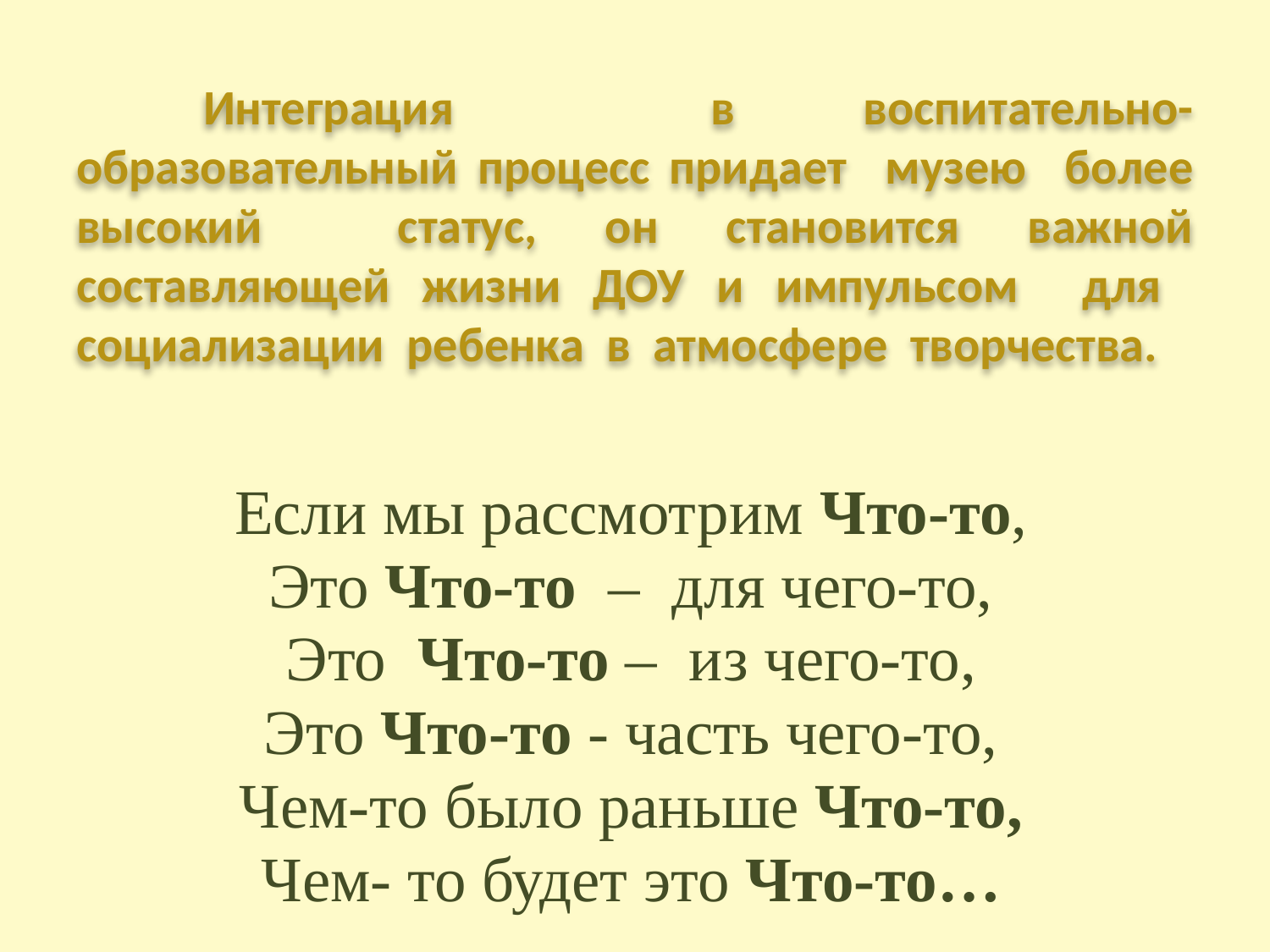

# Интеграция  в воспитательно-образовательный процесс придает  музею  более высокий  статус, он становится важной составляющей жизни ДОУ и импульсом  для  социализации  ребенка  в  атмосфере  творчества.

Если мы рассмотрим Что-то,
Это Что-то  –  для чего-то,
Это  Что-то –  из чего-то,
Это Что-то - часть чего-то,
Чем-то было раньше Что-то,
Чем- то будет это Что-то…